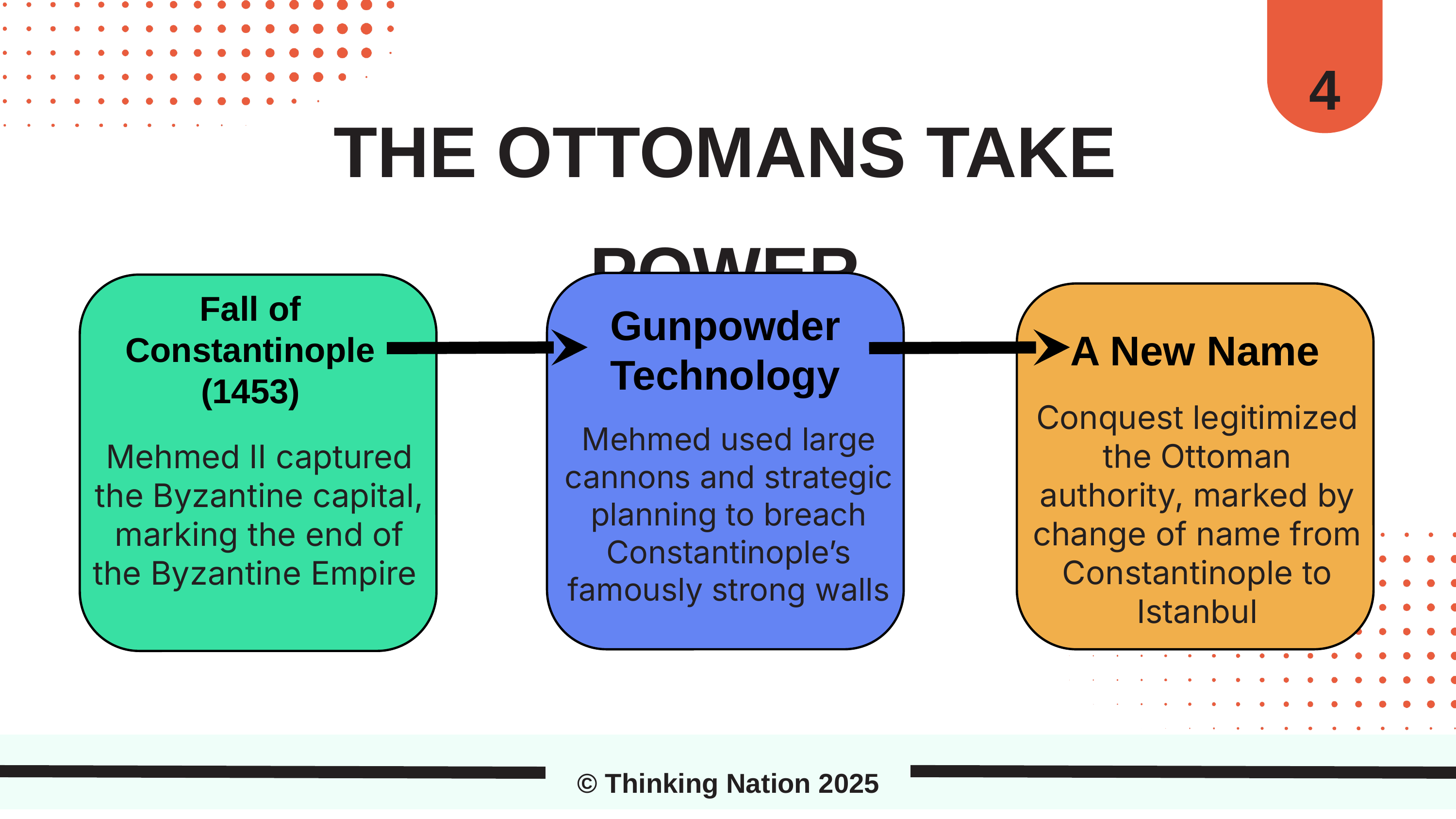

4
THE OTTOMANS TAKE POWER

Fall of Constantinople (1453)
Gunpowder Technology
A New Name
Conquest legitimized the Ottoman authority, marked by change of name from Constantinople to Istanbul
Mehmed used large cannons and strategic planning to breach Constantinople’s famously strong walls
Mehmed II captured the Byzantine capital, marking the end of the Byzantine Empire

© Thinking Nation 2025